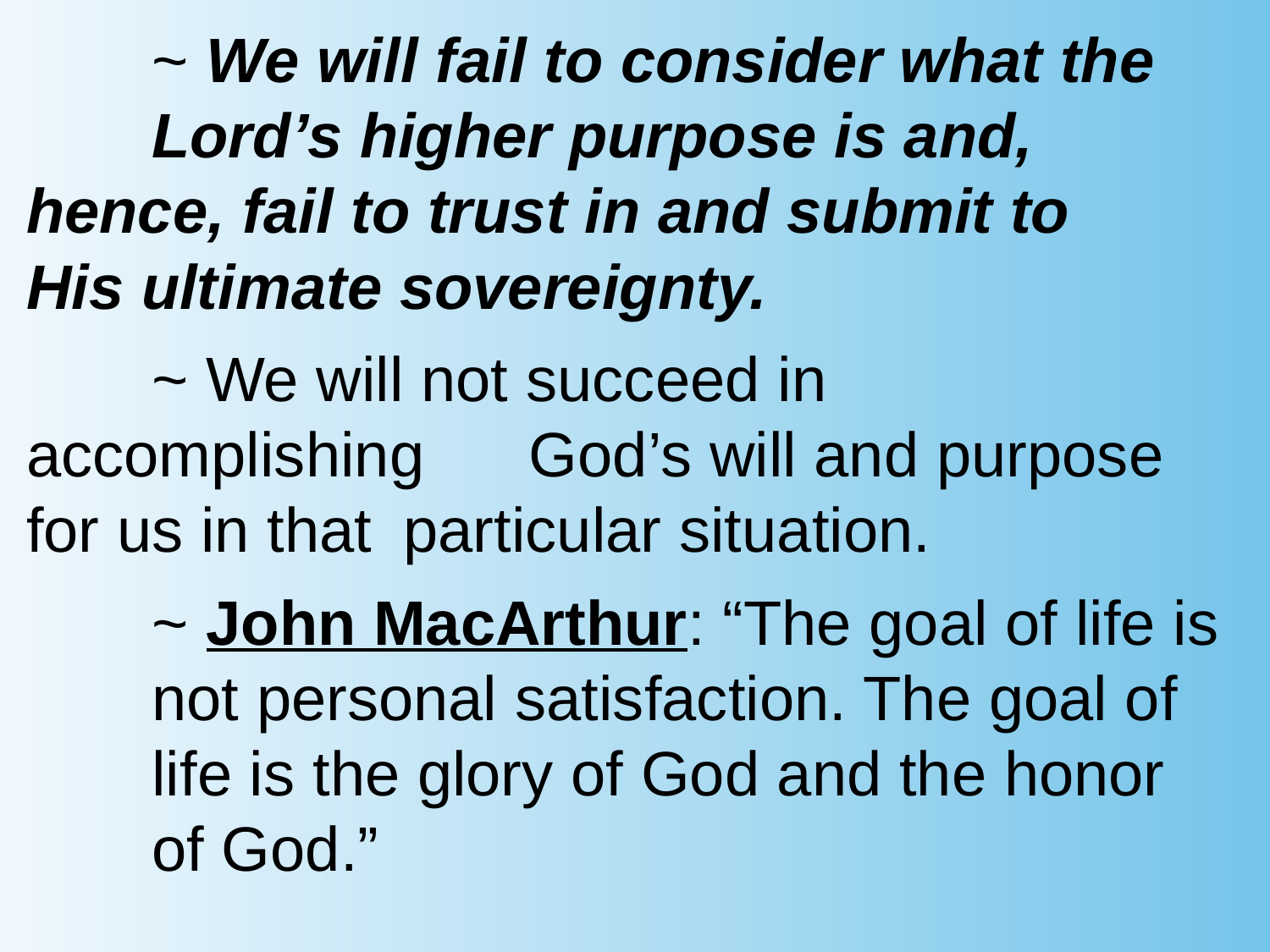

~ We will fail to consider what the 						Lord’s higher purpose is and, 						hence, fail to trust in and submit to 					His ultimate sovereignty.
		~ We will not succeed in accomplishing 					God’s will and purpose for us in that 						particular situation.
		~ John MacArthur: “The goal of life is 					not personal satisfaction. The goal of 					life is the glory of God and the honor 					of God.”